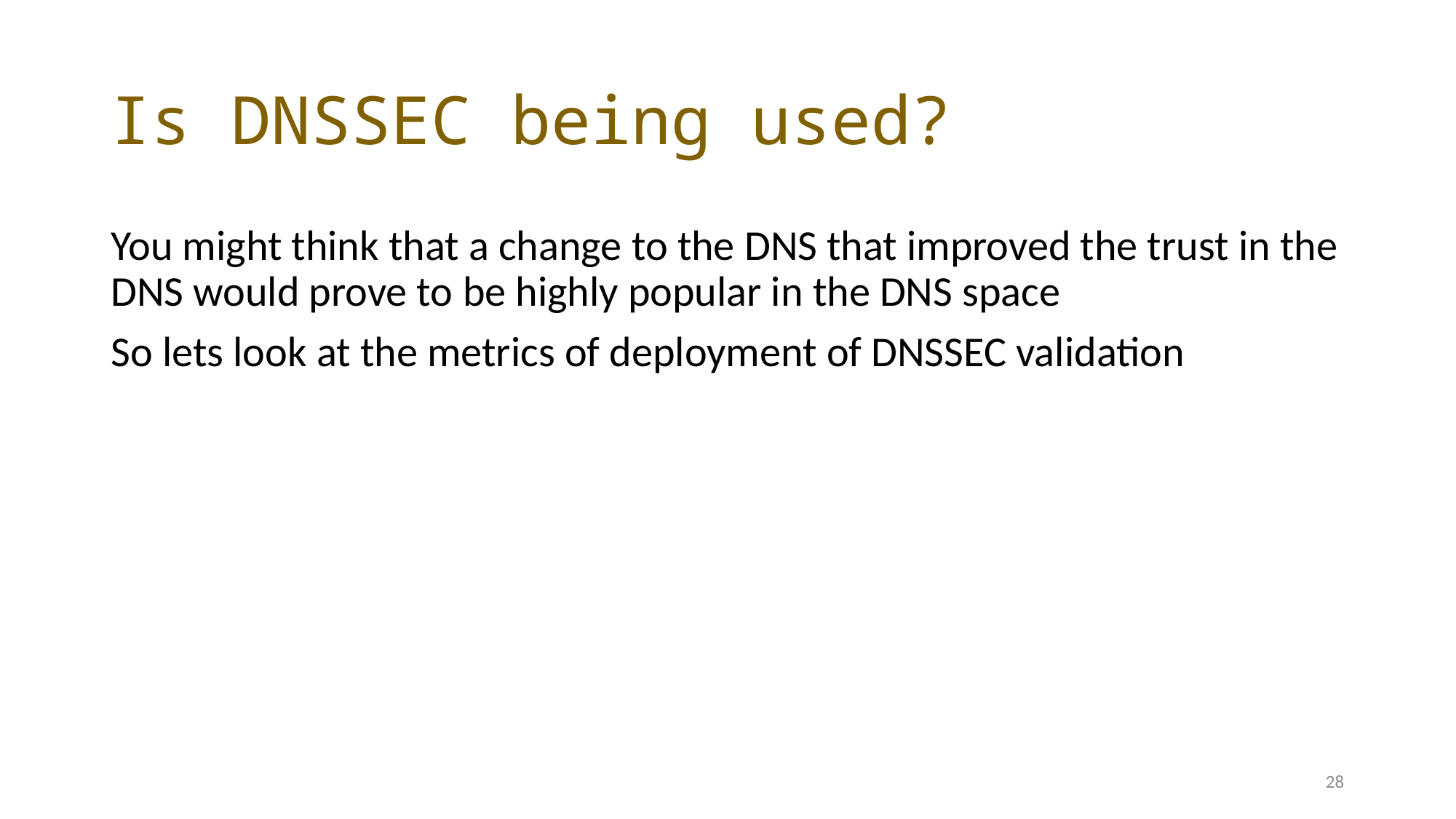

# Is DNSSEC being used?
You might think that a change to the DNS that improved the trust in the DNS would prove to be highly popular in the DNS space
So lets look at the metrics of deployment of DNSSEC validation
28